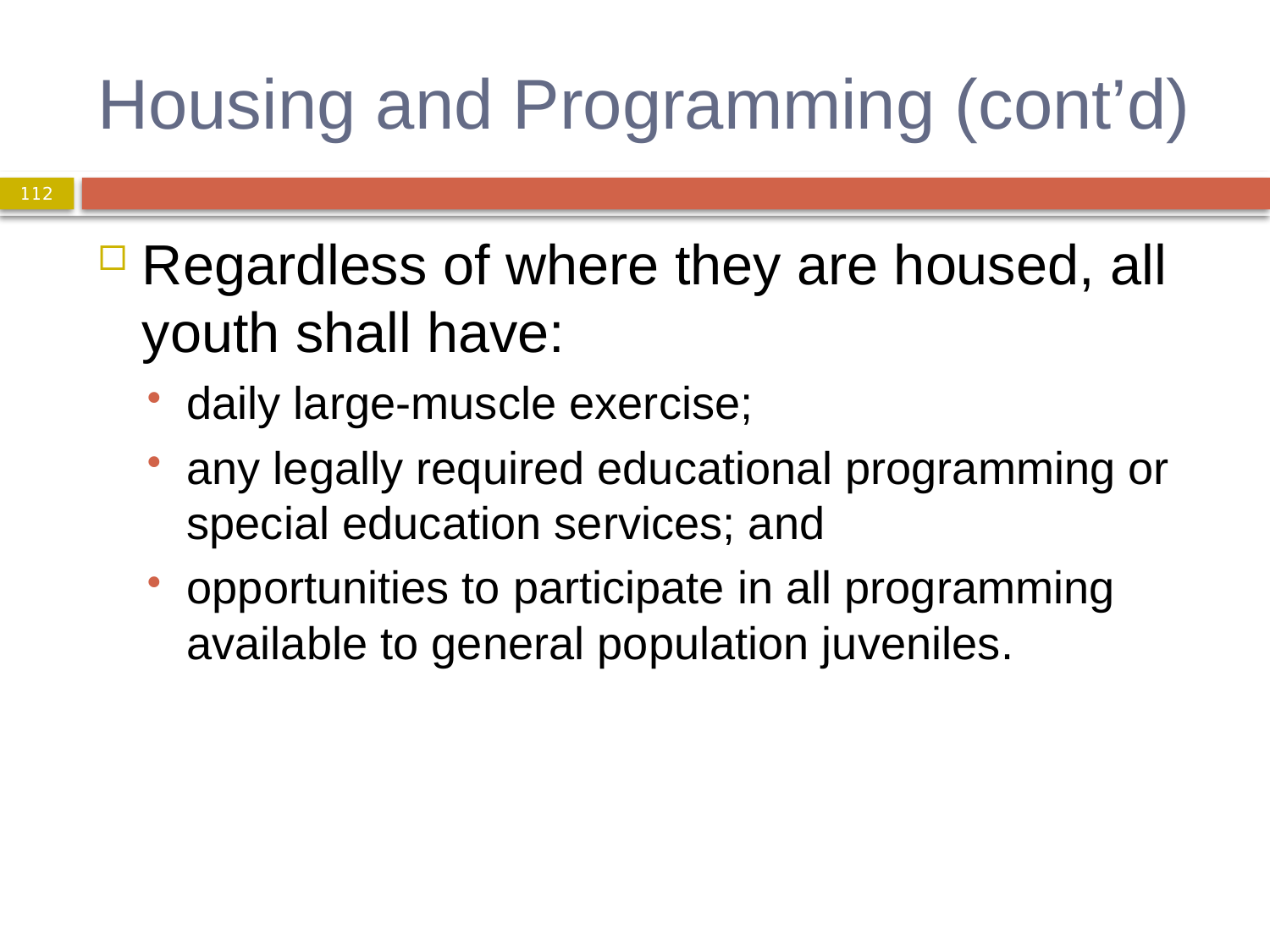

# Housing and Programming (cont’d)
112
Regardless of where they are housed, all youth shall have:
daily large-muscle exercise;
any legally required educational programming or special education services; and
opportunities to participate in all programming available to general population juveniles.